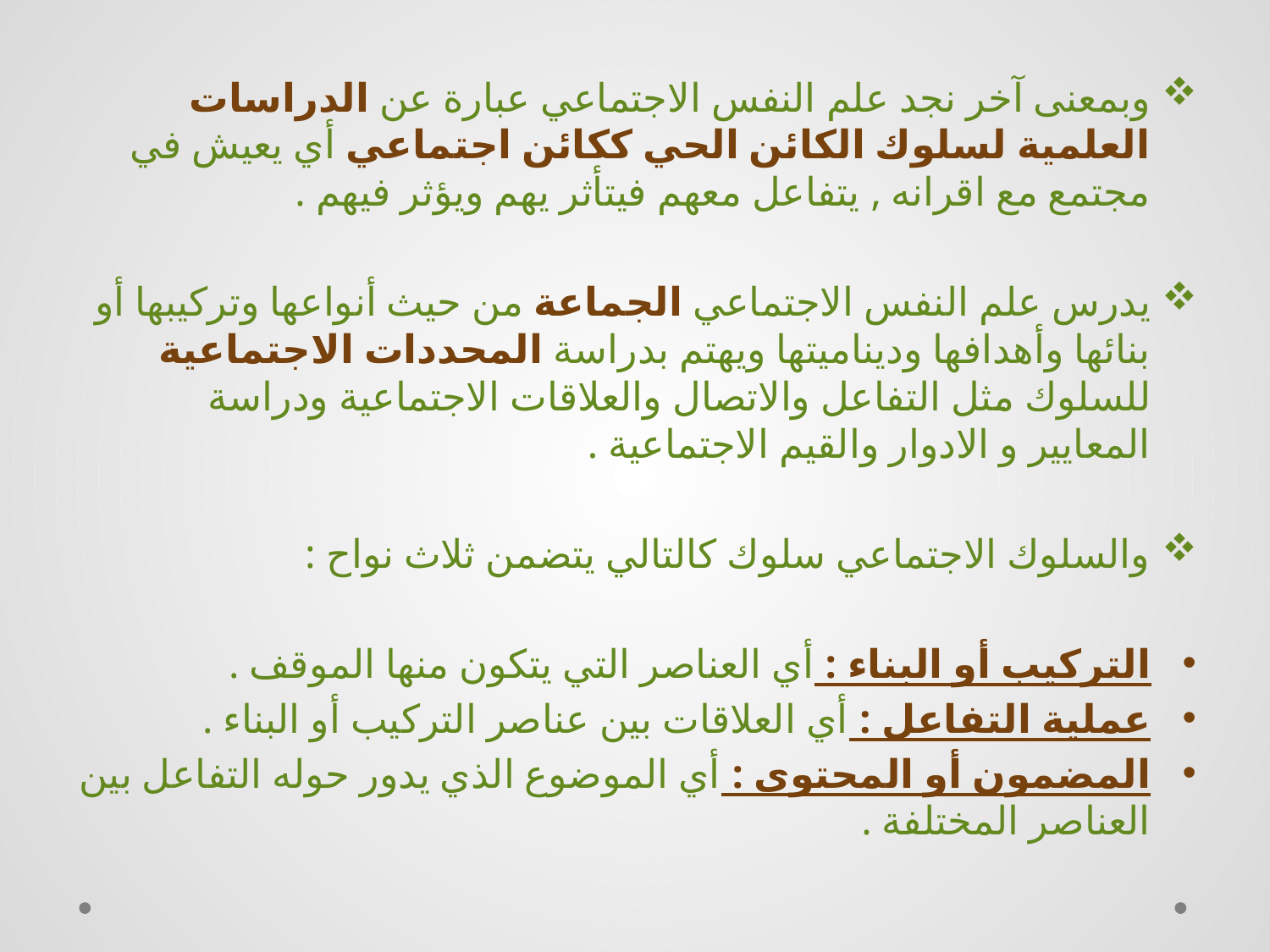

وبمعنى آخر نجد علم النفس الاجتماعي عبارة عن الدراسات العلمية لسلوك الكائن الحي ككائن اجتماعي أي يعيش في مجتمع مع اقرانه , يتفاعل معهم فيتأثر يهم ويؤثر فيهم .

يدرس علم النفس الاجتماعي الجماعة من حيث أنواعها وتركيبها أو بنائها وأهدافها وديناميتها ويهتم بدراسة المحددات الاجتماعية للسلوك مثل التفاعل والاتصال والعلاقات الاجتماعية ودراسة المعايير و الادوار والقيم الاجتماعية .

والسلوك الاجتماعي سلوك كالتالي يتضمن ثلاث نواح :

التركيب أو البناء : أي العناصر التي يتكون منها الموقف .
عملية التفاعل : أي العلاقات بين عناصر التركيب أو البناء .
المضمون أو المحتوى : أي الموضوع الذي يدور حوله التفاعل بين العناصر المختلفة .